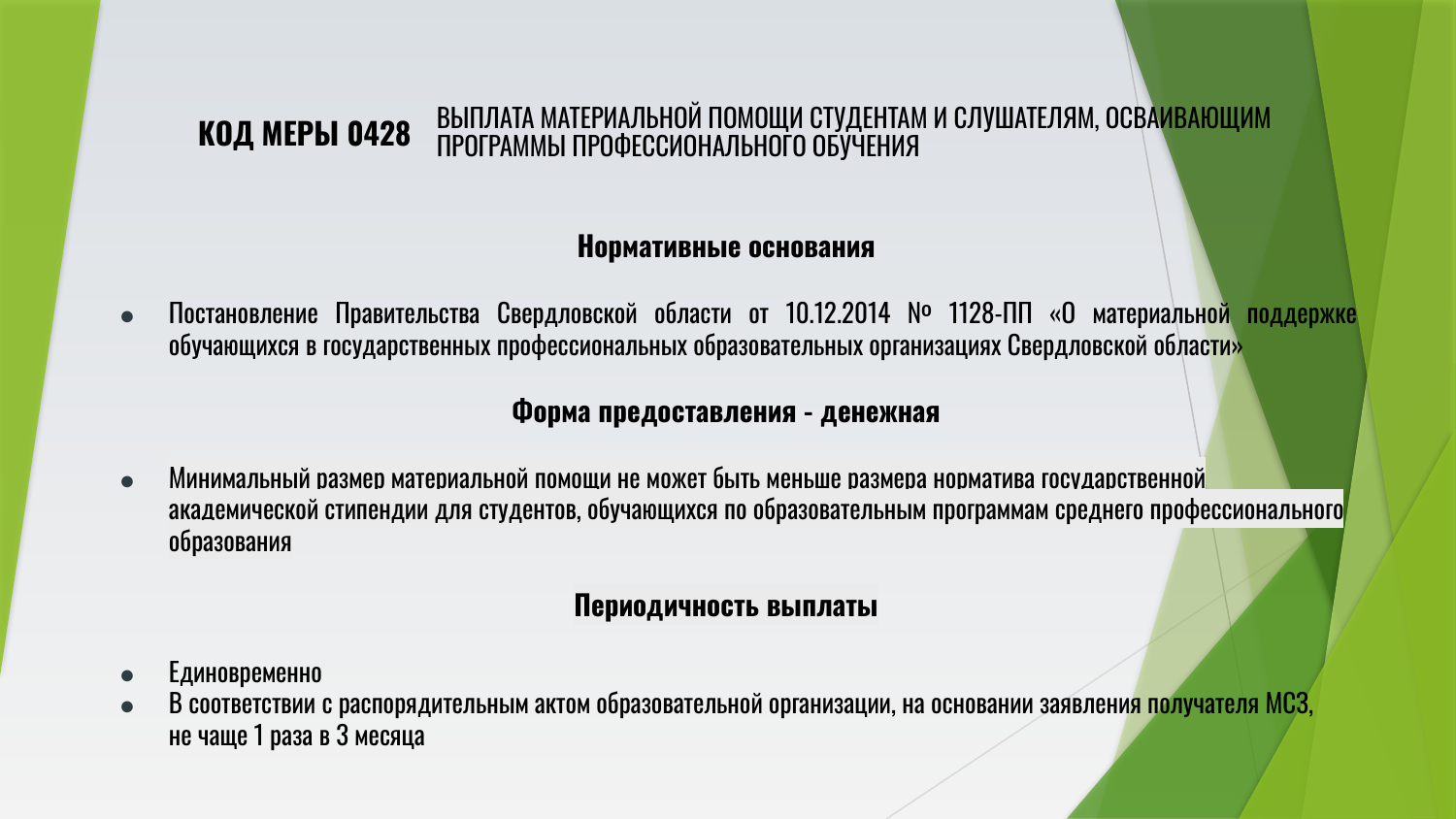

КОД МЕРЫ 0428
# ВЫПЛАТА МАТЕРИАЛЬНОЙ ПОМОЩИ СТУДЕНТАМ И СЛУШАТЕЛЯМ, ОСВАИВАЮЩИМ ПРОГРАММЫ ПРОФЕССИОНАЛЬНОГО ОБУЧЕНИЯ
Нормативные основания

Постановление Правительства Свердловской области от 10.12.2014 № 1128-ПП «О материальной поддержке обучающихся в государственных профессиональных образовательных организациях Свердловской области»

Форма предоставления - денежная

Минимальный размер материальной помощи не может быть меньше размера норматива государственной академической стипендии для студентов, обучающихся по образовательным программам среднего профессионального образования

Периодичность выплаты

Единовременно
В соответствии с распорядительным актом образовательной организации, на основании заявления получателя МСЗ,
не чаще 1 раза в 3 месяца